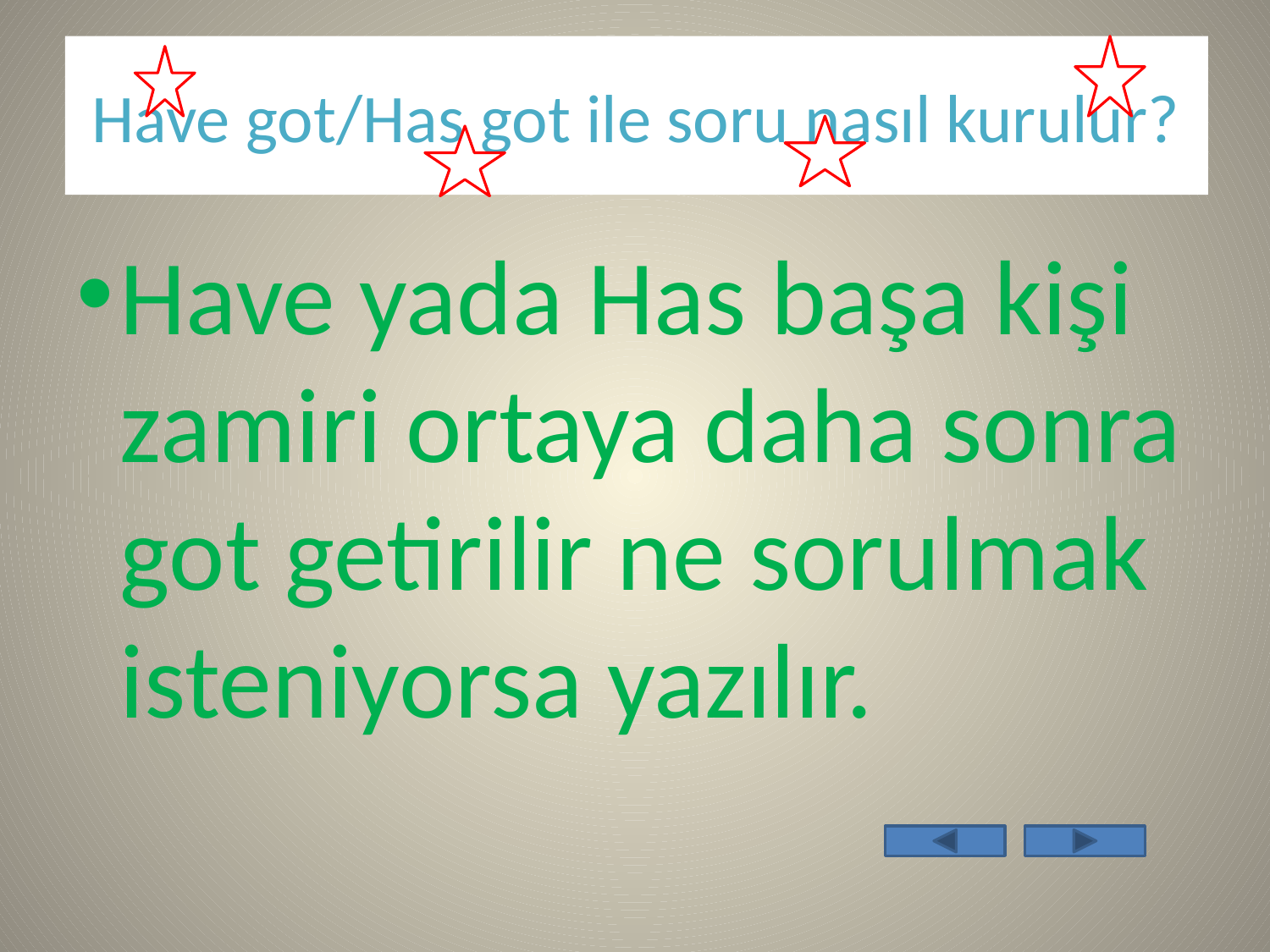

# Have got/Has got ile soru nasıl kurulur?

Have yada Has başa kişi zamiri ortaya daha sonra got getirilir ne sorulmak isteniyorsa yazılır.